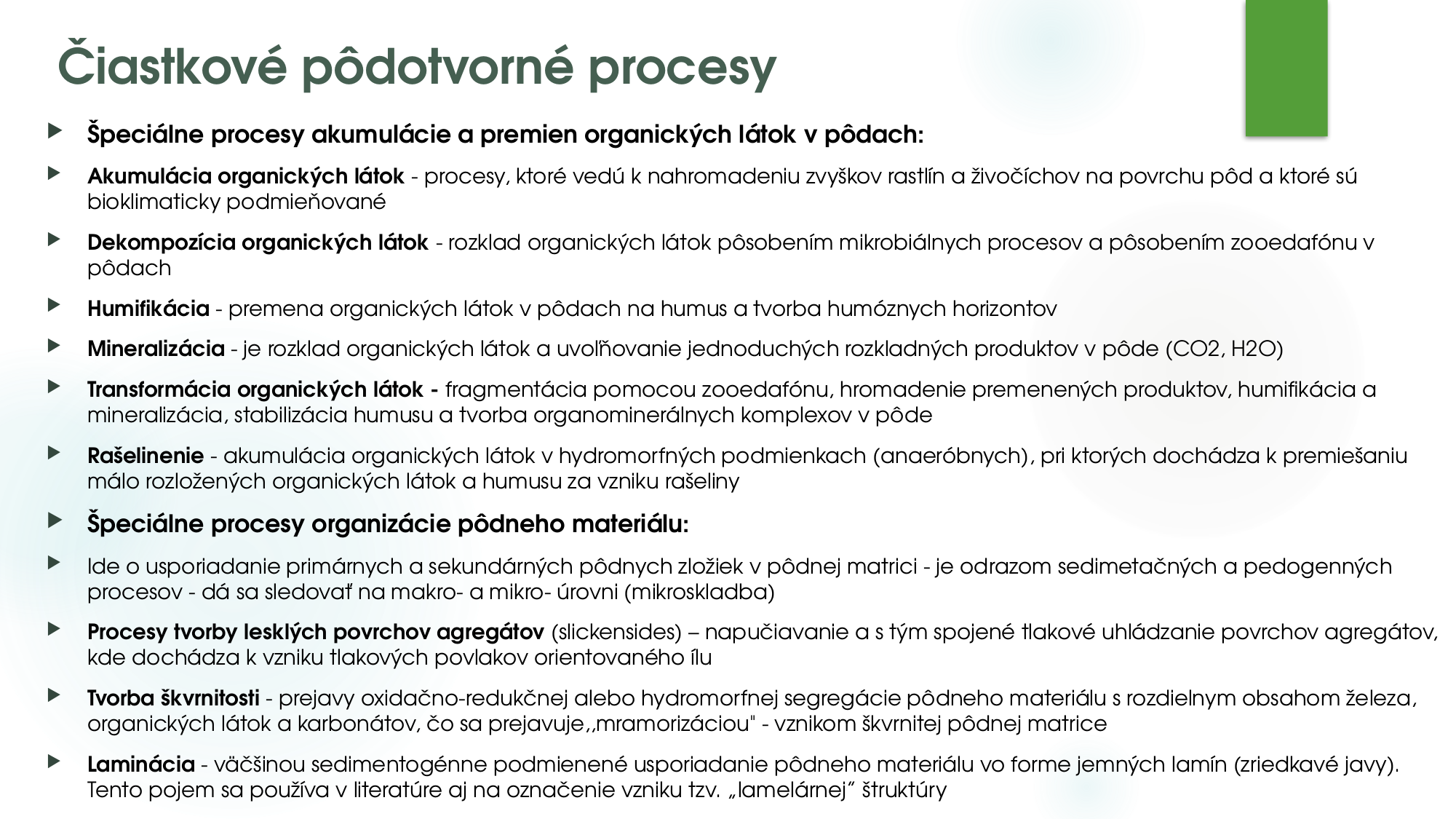

# Čiastkové pôdotvorné procesy
Špeciálne procesy akumulácie a premien organických látok v pôdach:
Akumulácia organických látok - procesy, ktoré vedú k nahromadeniu zvyškov rastlín a živočíchov na povrchu pôd a ktoré sú bioklimaticky podmieňované
Dekompozícia organických látok - rozklad organických látok pôsobením mikrobiálnych procesov a pôsobením zooedafónu v pôdach
Humifikácia - premena organických látok v pôdach na humus a tvorba humóznych horizontov
Mineralizácia - je rozklad organických látok a uvoľňovanie jednoduchých rozkladných produktov v pôde (CO2, H2O)
Transformácia organických látok - fragmentácia pomocou zooedafónu, hromadenie premenených produktov, humifikácia a mineralizácia, stabilizácia humusu a tvorba organominerálnych komplexov v pôde
Rašelinenie - akumulácia organických látok v hydromorfných podmienkach (anaeróbnych), pri ktorých dochádza k premiešaniu málo rozložených organických látok a humusu za vzniku rašeliny
Špeciálne procesy organizácie pôdneho materiálu:
Ide o usporiadanie primárnych a sekundárných pôdnych zložiek v pôdnej matrici - je odrazom sedimetačných a pedogenných procesov - dá sa sledovať na makro- a mikro- úrovni (mikroskladba)
Procesy tvorby lesklých povrchov agregátov (slickensides) – napučiavanie a s tým spojené tlakové uhládzanie povrchov agregátov, kde dochádza k vzniku tlakových povlakov orientovaného ílu
Tvorba škvrnitosti - prejavy oxidačno-redukčnej alebo hydromorfnej segregácie pôdneho materiálu s rozdielnym obsahom železa, organických látok a karbonátov, čo sa prejavuje,,mramorizáciou" - vznikom škvrnitej pôdnej matrice
Laminácia - väčšinou sedimentogénne podmienené usporiadanie pôdneho materiálu vo forme jemných lamín (zriedkavé javy). Tento pojem sa používa v literatúre aj na označenie vzniku tzv. „lamelárnej” štruktúry